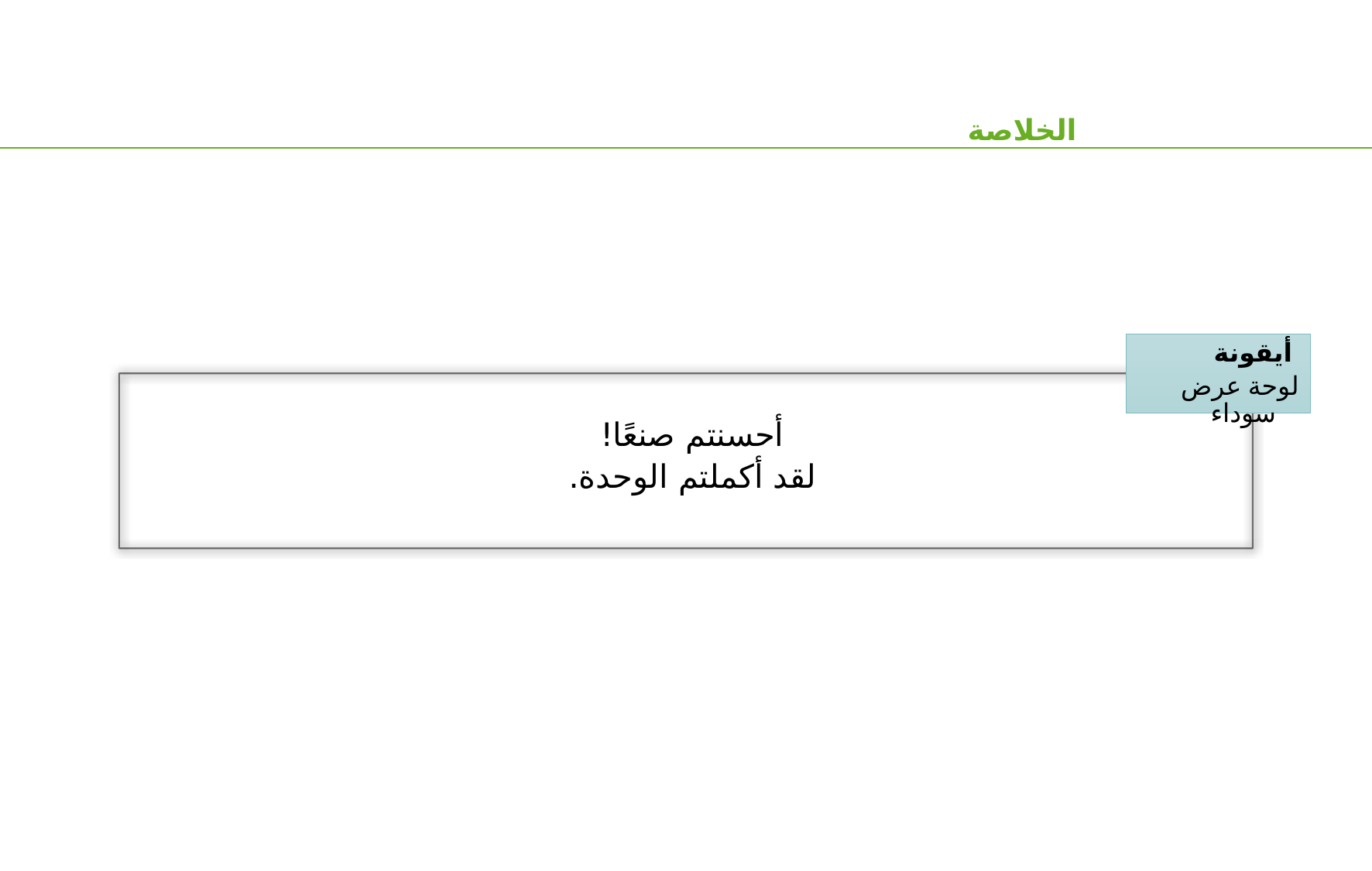

الخلاصة
 أيقونة
لوحة عرض سوداء

أحسنتم صنعًا!
لقد أكملتم الوحدة.